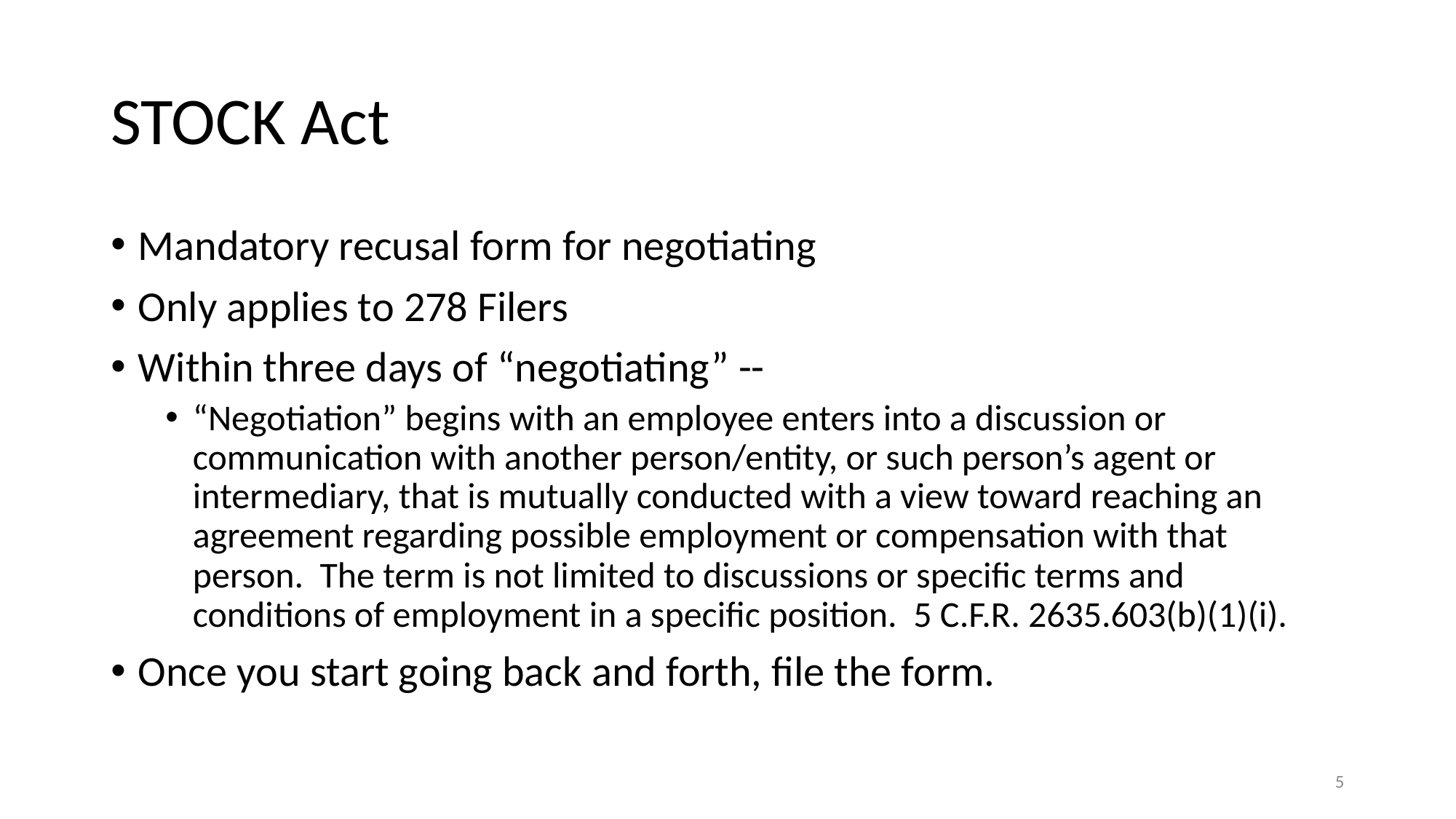

# STOCK Act
Mandatory recusal form for negotiating
Only applies to 278 Filers
Within three days of “negotiating” --
“Negotiation” begins with an employee enters into a discussion or communication with another person/entity, or such person’s agent or intermediary, that is mutually conducted with a view toward reaching an agreement regarding possible employment or compensation with that person.  The term is not limited to discussions or specific terms and conditions of employment in a specific position.  5 C.F.R. 2635.603(b)(1)(i).
Once you start going back and forth, file the form.

5